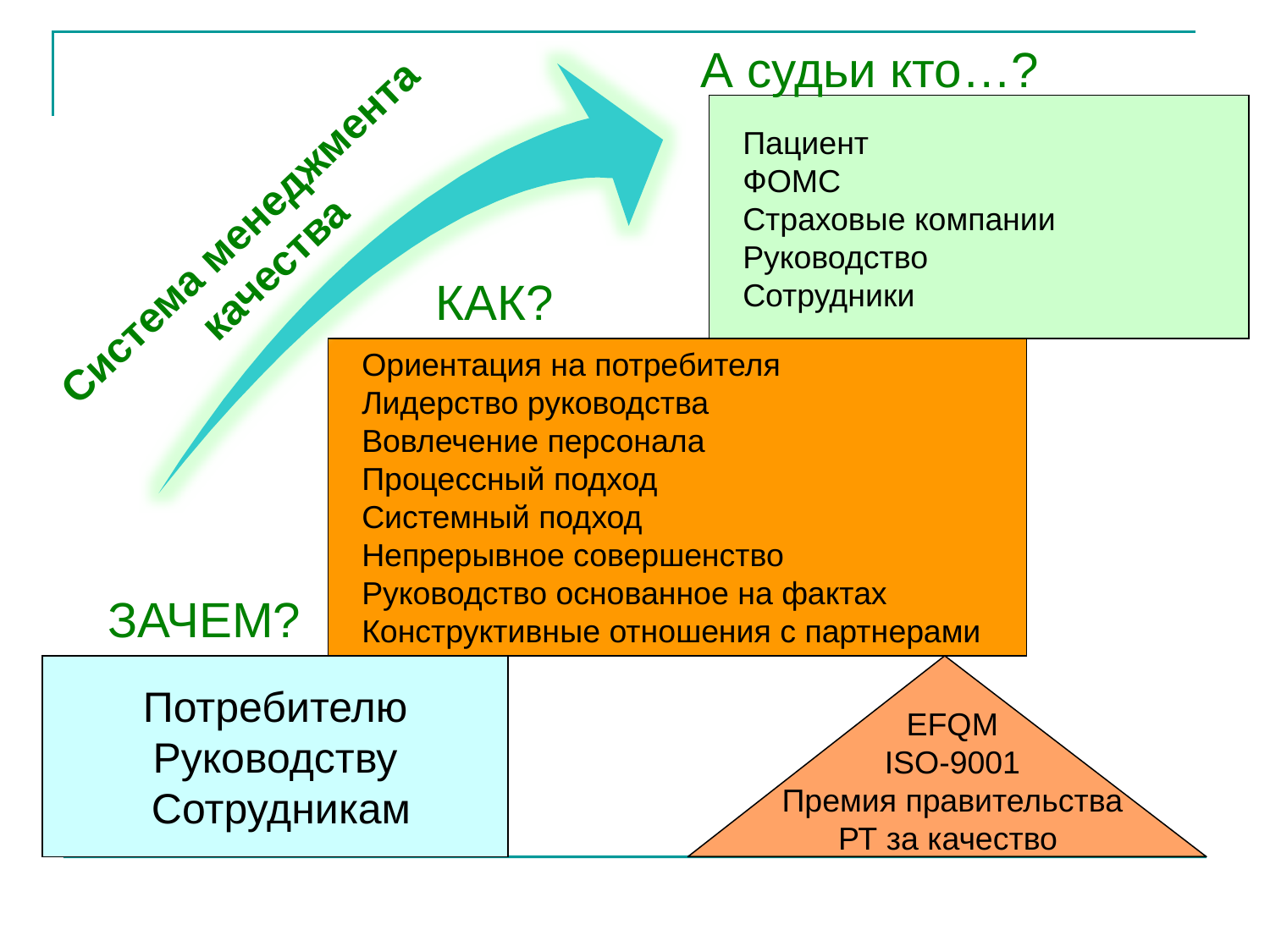

А судьи кто…?

Пациент
ФОМС
Страховые компании
Руководство
Сотрудники
Система менеджмента качества
КАК?

Ориентация на потребителя
Лидерство руководства
Вовлечение персонала
Процессный подход
Системный подход
Непрерывное совершенство
Руководство основанное на фактах
Конструктивные отношения с партнерами

ЗАЧЕМ?

Потребителю
Руководству
 Сотрудникам

EFQM
ISO-9001
Премия правительства
РТ за качество